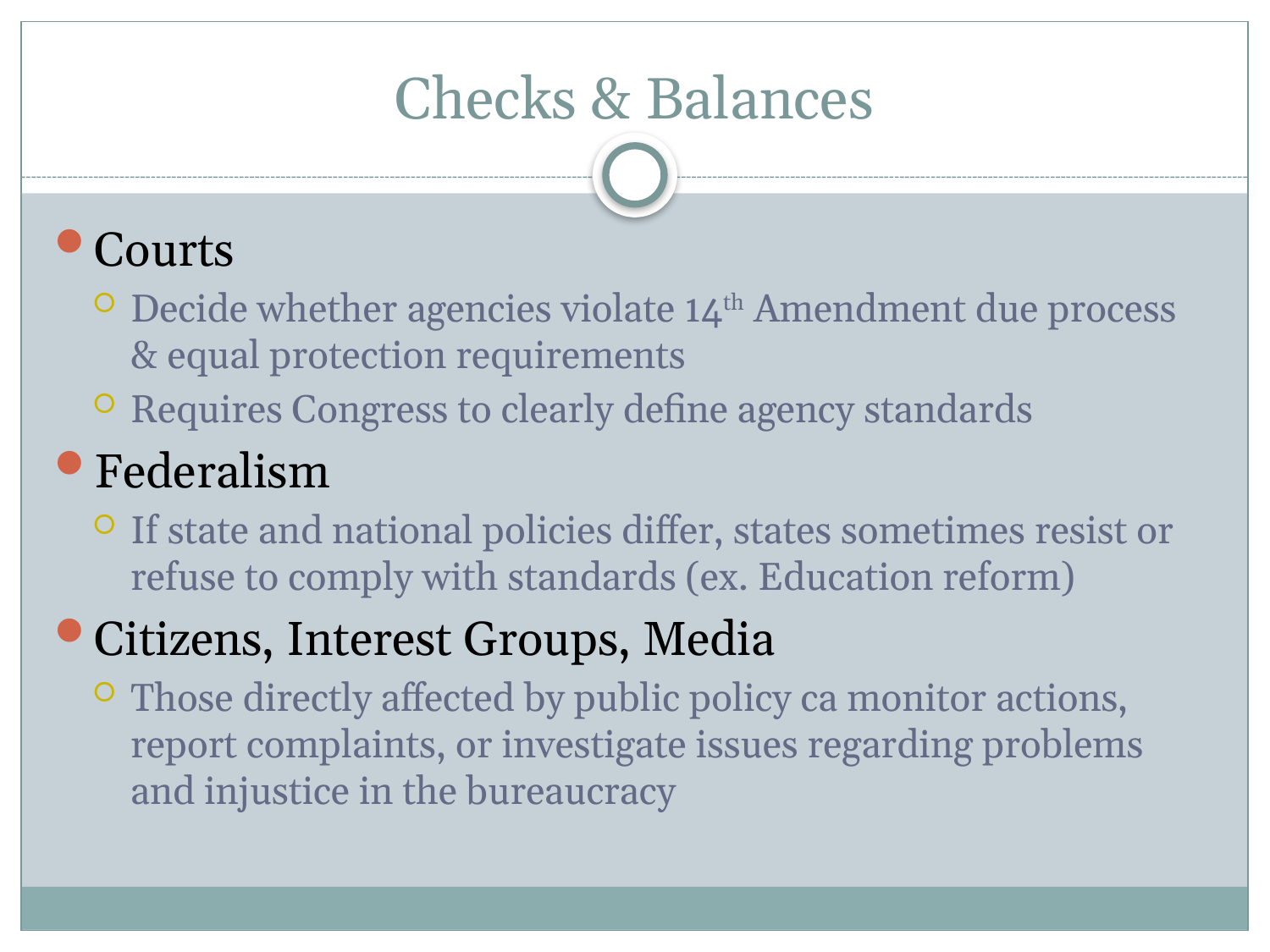

# Checks & Balances
Courts
Decide whether agencies violate 14th Amendment due process & equal protection requirements
Requires Congress to clearly define agency standards
Federalism
If state and national policies differ, states sometimes resist or refuse to comply with standards (ex. Education reform)
Citizens, Interest Groups, Media
Those directly affected by public policy ca monitor actions, report complaints, or investigate issues regarding problems and injustice in the bureaucracy